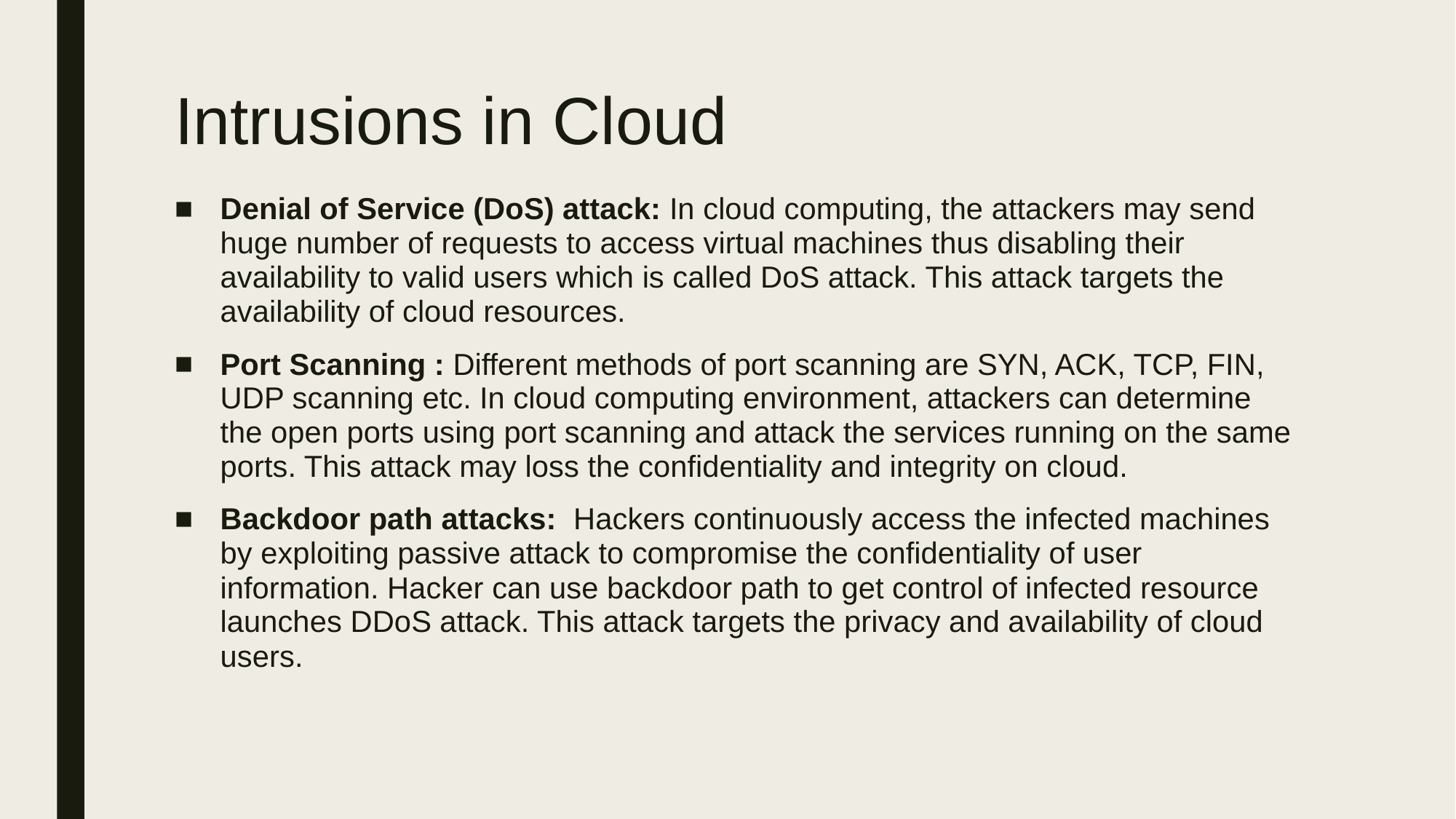

# Intrusions in Cloud
Denial of Service (DoS) attack: In cloud computing, the attackers may send huge number of requests to access virtual machines thus disabling their availability to valid users which is called DoS attack. This attack targets the availability of cloud resources.
Port Scanning : Different methods of port scanning are SYN, ACK, TCP, FIN, UDP scanning etc. In cloud computing environment, attackers can determine the open ports using port scanning and attack the services running on the same ports. This attack may loss the confidentiality and integrity on cloud.
Backdoor path attacks:  Hackers continuously access the infected machines by exploiting passive attack to compromise the confidentiality of user information. Hacker can use backdoor path to get control of infected resource launches DDoS attack. This attack targets the privacy and availability of cloud users.